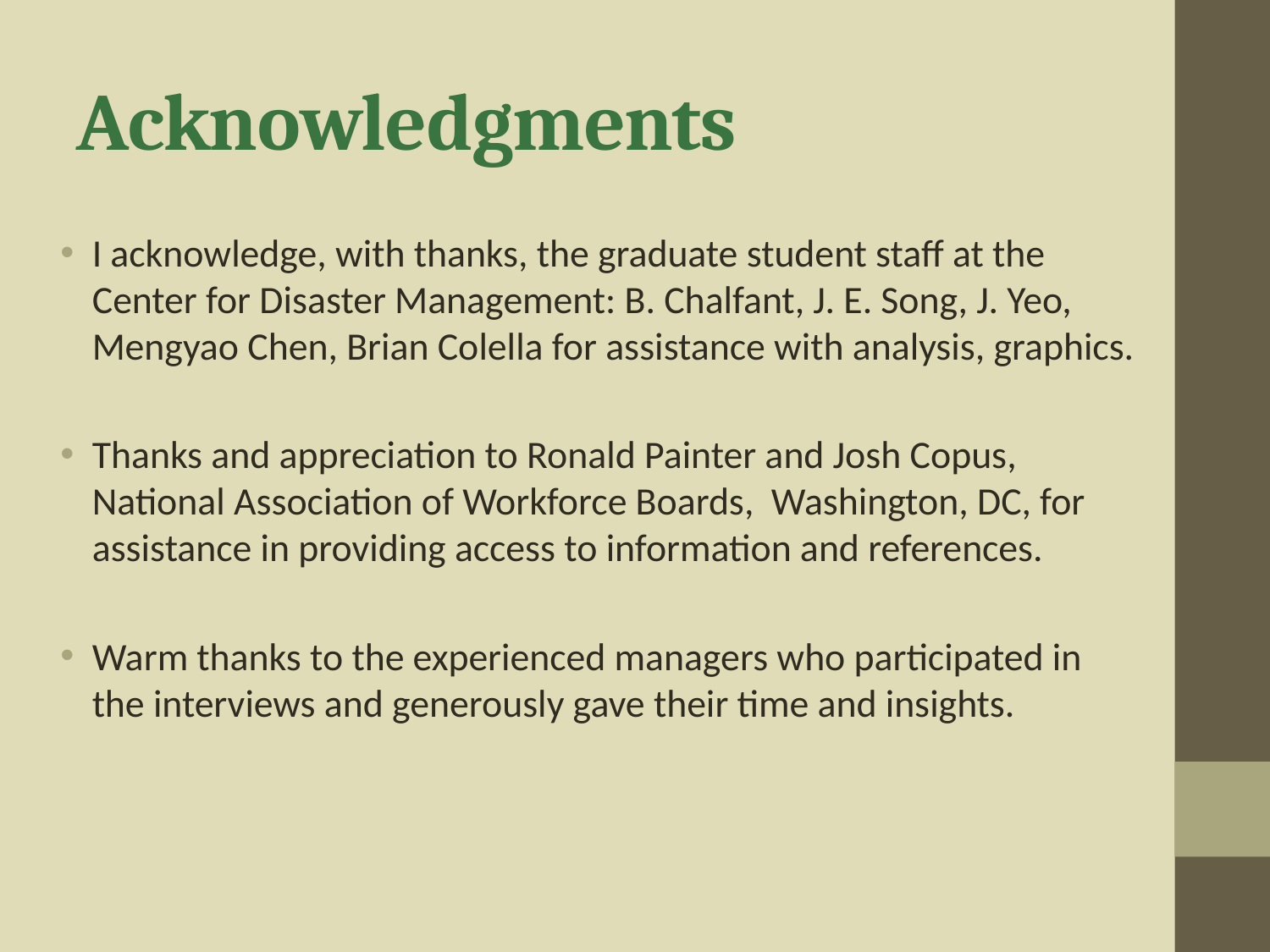

# Acknowledgments
I acknowledge, with thanks, the graduate student staff at the Center for Disaster Management: B. Chalfant, J. E. Song, J. Yeo, Mengyao Chen, Brian Colella for assistance with analysis, graphics.

Thanks and appreciation to Ronald Painter and Josh Copus, National Association of Workforce Boards,  Washington, DC, for assistance in providing access to information and references.

Warm thanks to the experienced managers who participated in the interviews and generously gave their time and insights.